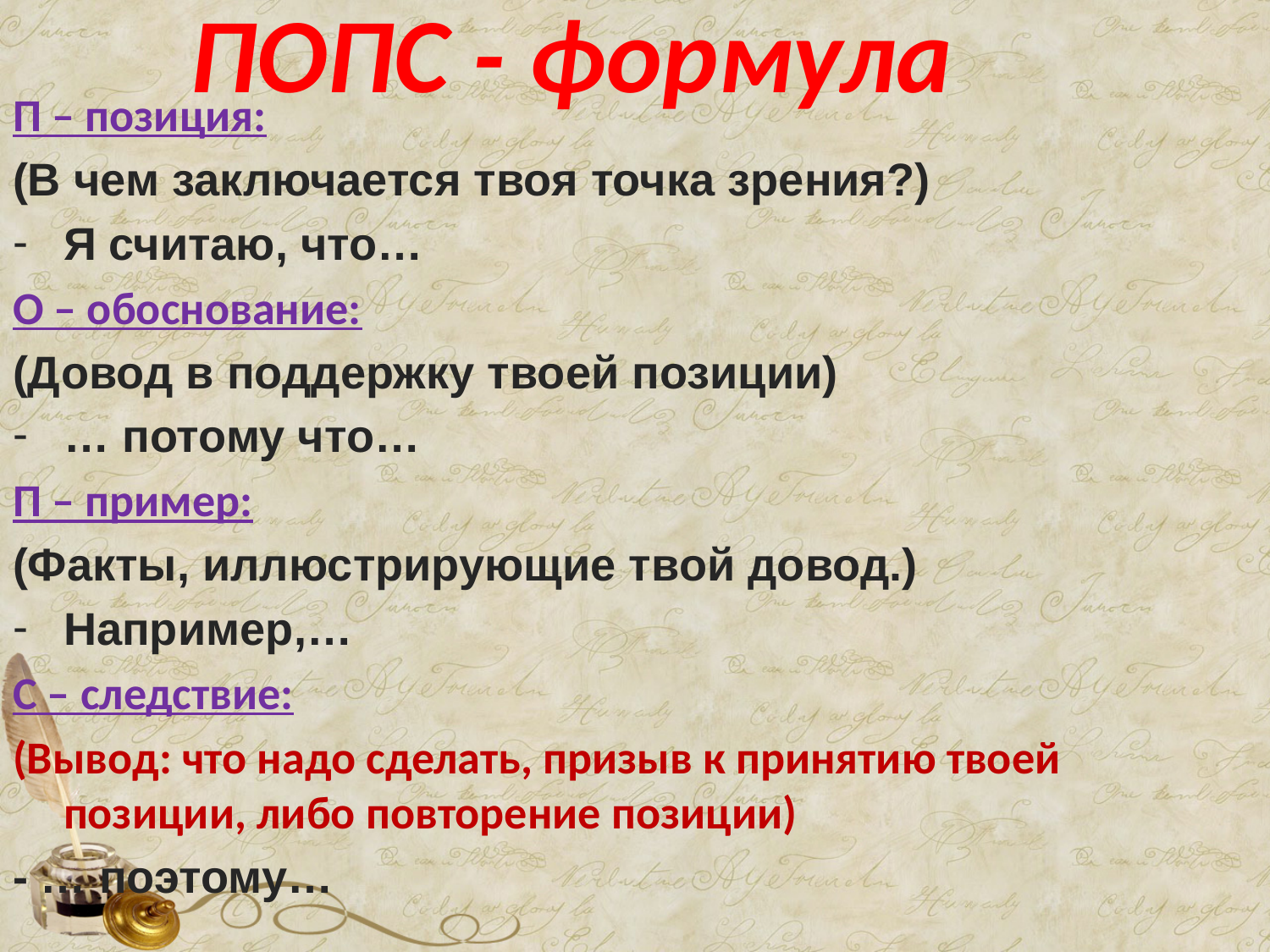

ПОПС - формула
П – позиция:
(В чем заключается твоя точка зрения?)
Я считаю, что…
О – обоснование:
(Довод в поддержку твоей позиции)
… потому что…
П – пример:
(Факты, иллюстрирующие твой довод.)
Например,…
С – следствие:
(Вывод: что надо сделать, призыв к принятию твоей позиции, либо повторение позиции)
- … поэтому…